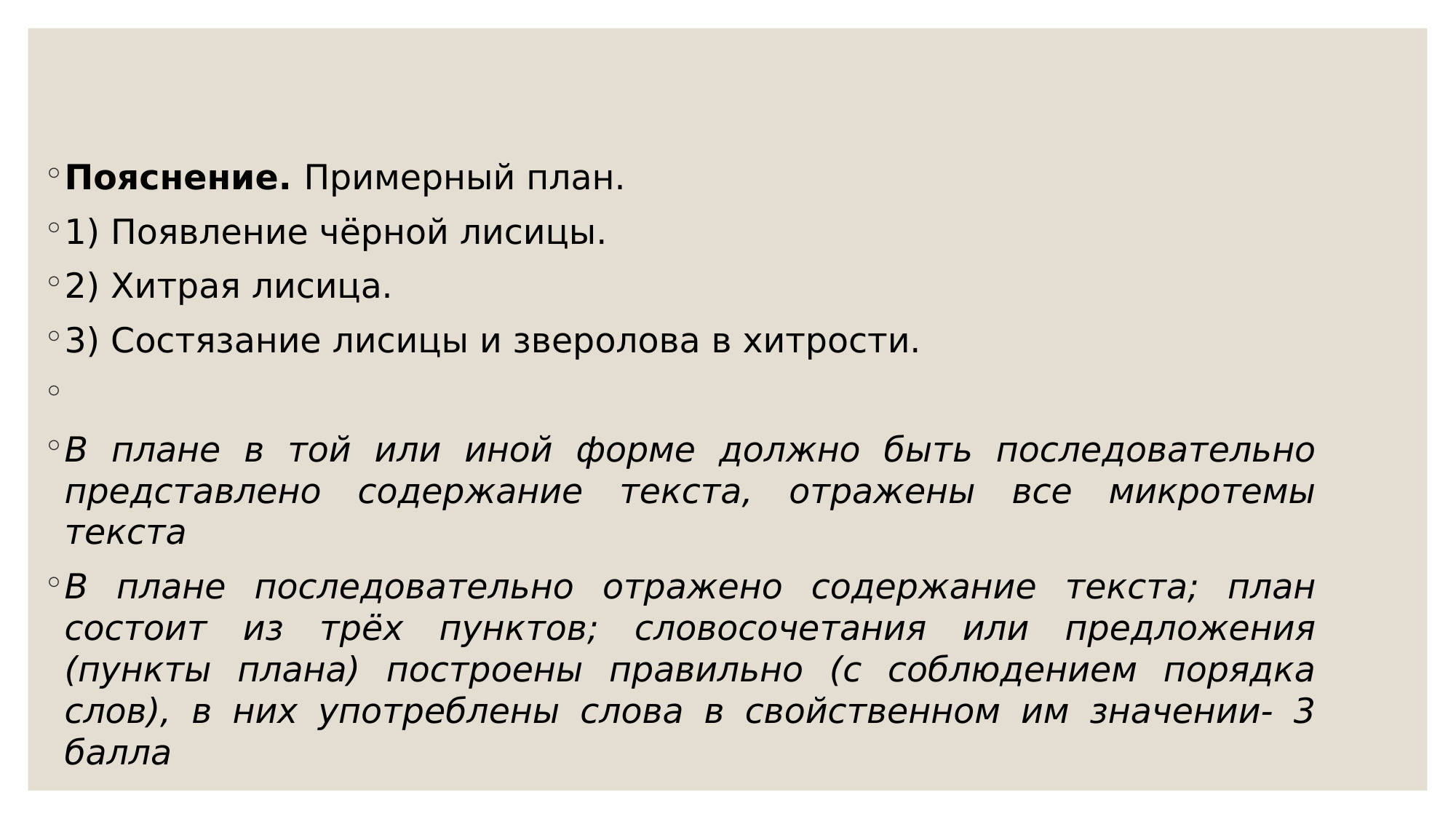

#
Пояснение. Примерный план.
1) Появление чёрной лисицы.
2) Хитрая лисица.
3) Состязание лисицы и зверолова в хитрости.

В плане в той или иной форме должно быть последовательно представлено содержание текста, отражены все микротемы текста
В плане последовательно отражено содержание текста; план состоит из трёх пунктов; словосочетания или предложения (пункты плана) построены правильно (с соблюдением порядка слов), в них употреблены слова в свойственном им значении- 3 балла